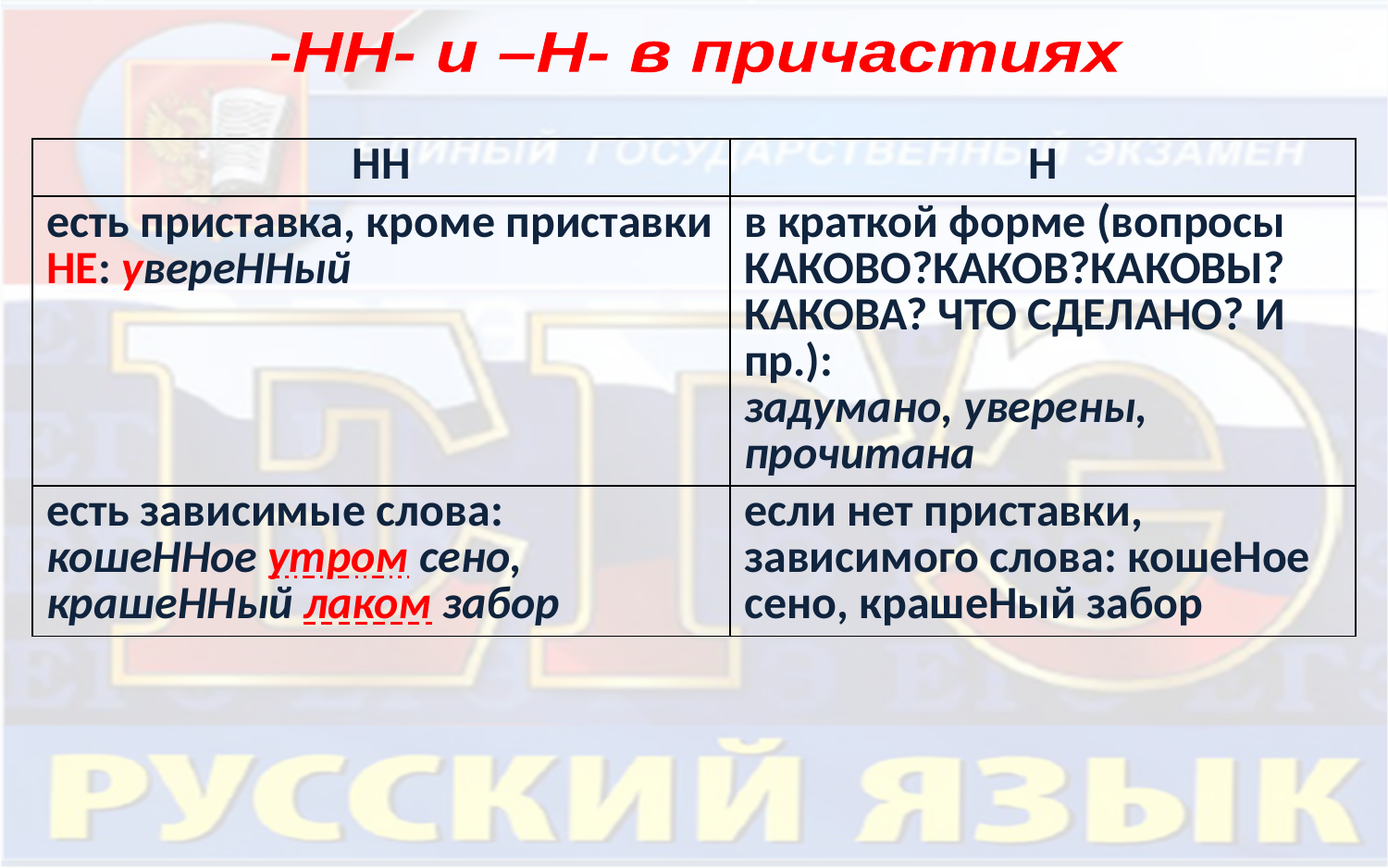

-НН- и –Н- в причастиях
| НН | Н |
| --- | --- |
| есть приставка, кроме приставки НЕ: увереННый | в краткой форме (вопросы КАКОВО?КАКОВ?КАКОВЫ?КАКОВА? ЧТО СДЕЛАНО? И пр.): задумано, уверены, прочитана |
| есть зависимые слова: кошеННое утром сено, крашеННый лаком забор | если нет приставки, зависимого слова: кошеНое сено, крашеНый забор |